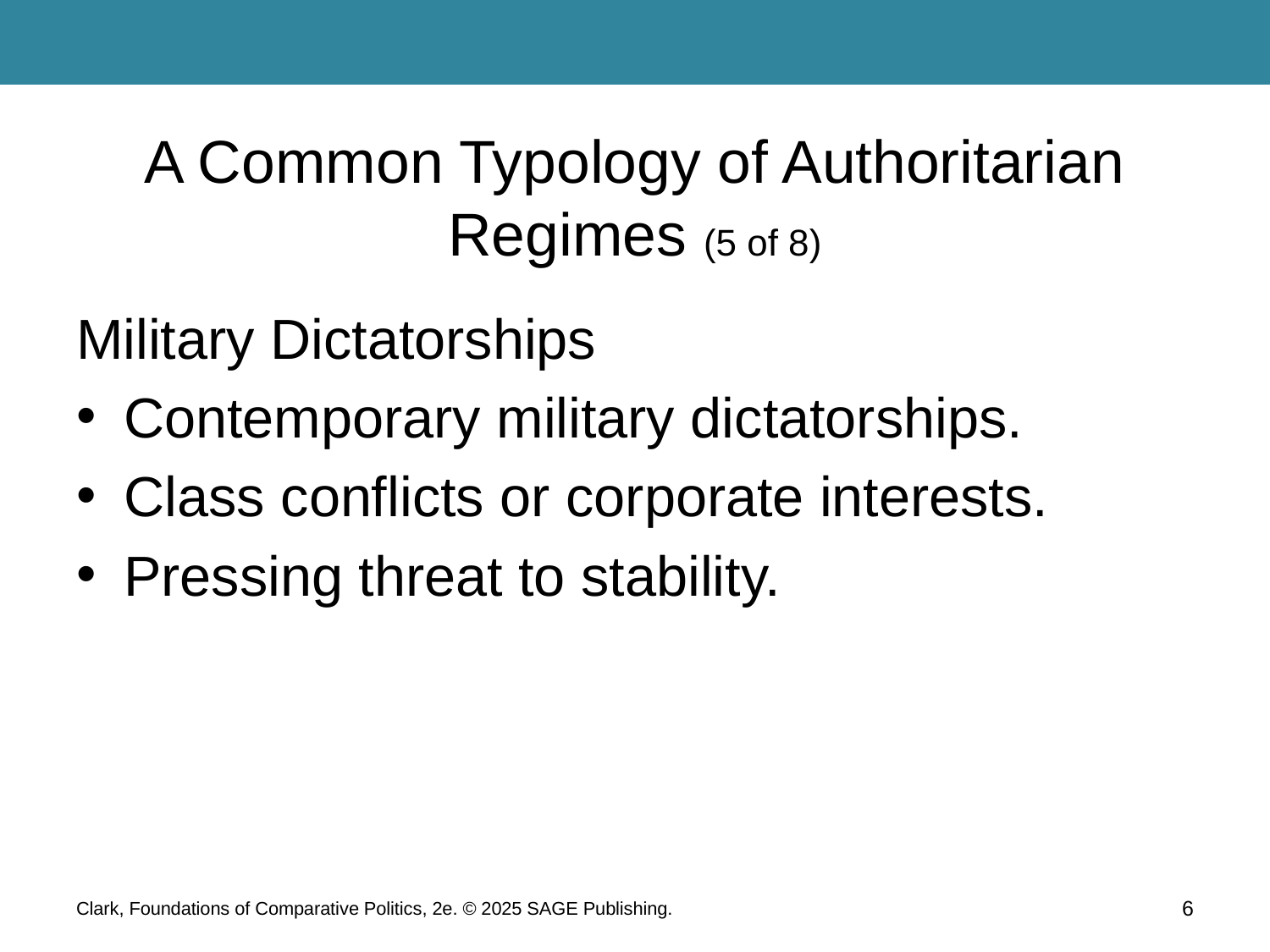

# A Common Typology of Authoritarian Regimes (5 of 8)
Military Dictatorships
Contemporary military dictatorships.
Class conflicts or corporate interests.
Pressing threat to stability.
Clark, Foundations of Comparative Politics, 2e. © 2025 SAGE Publishing.
6